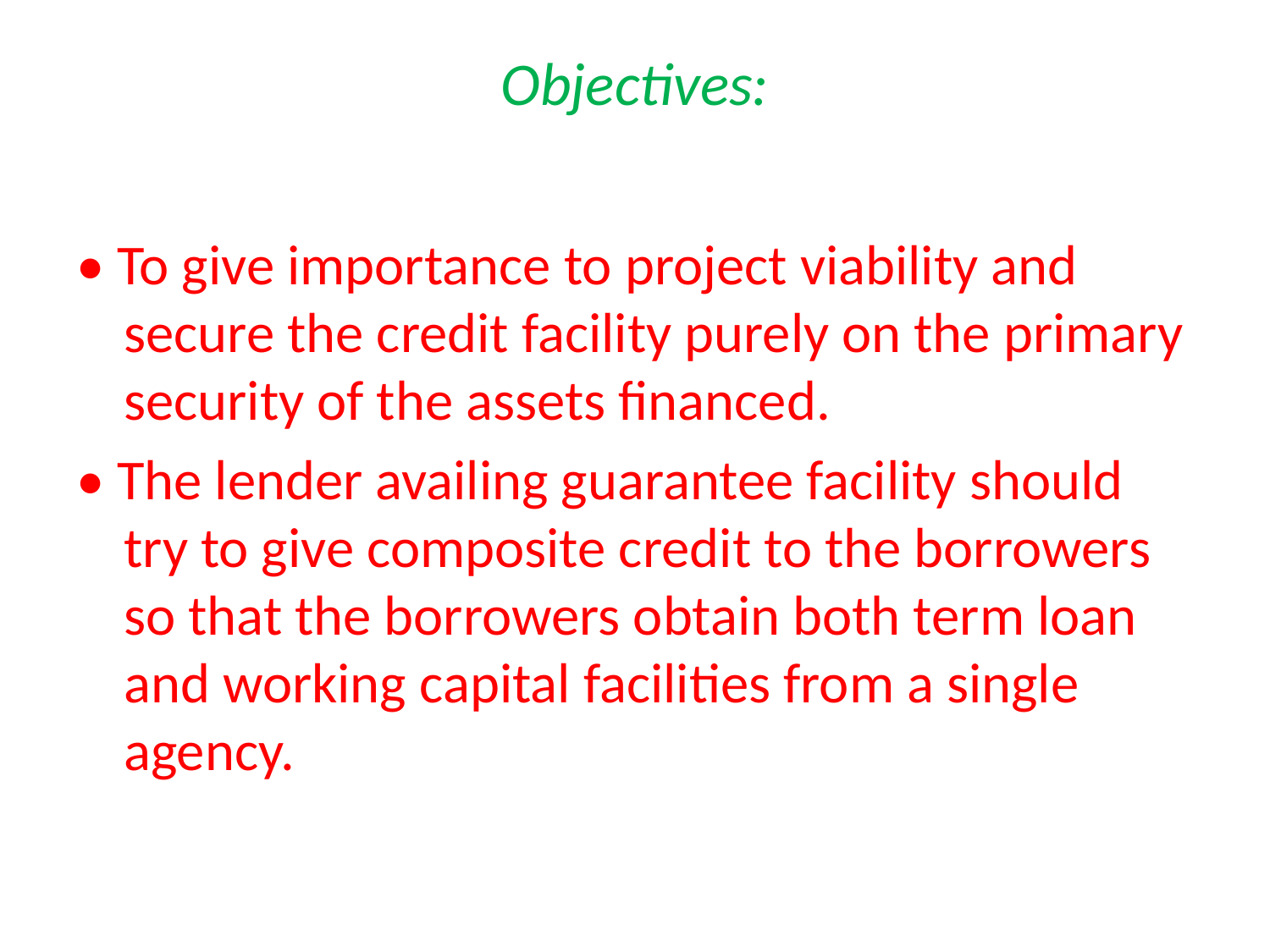

# Objectives:
• To give importance to project viability and secure the credit facility purely on the primary security of the assets financed.
• The lender availing guarantee facility should try to give composite credit to the borrowers so that the borrowers obtain both term loan and working capital facilities from a single agency.